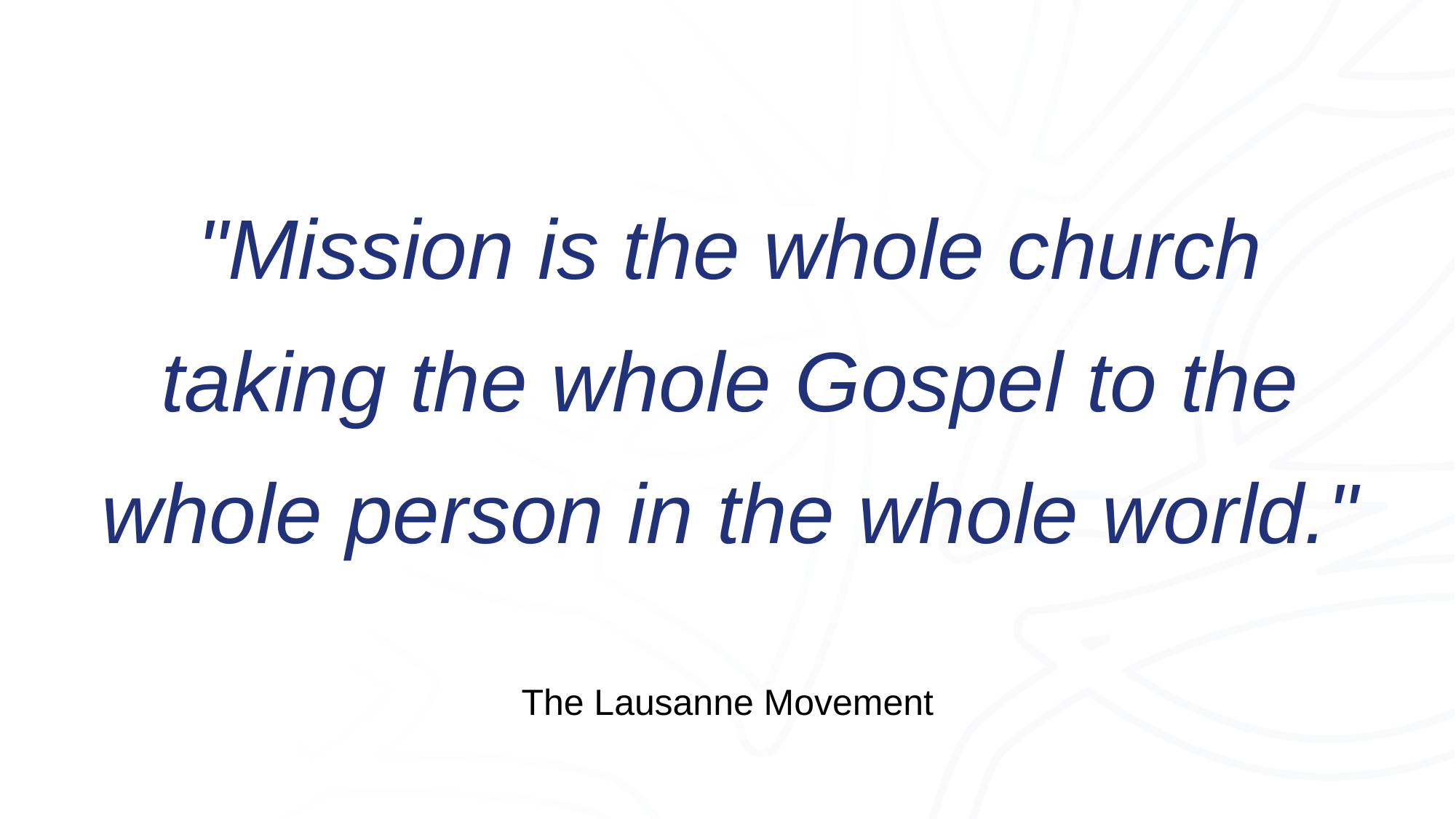

# "Mission is the whole church taking the whole Gospel to the whole person in the whole world."

The Lausanne Movement